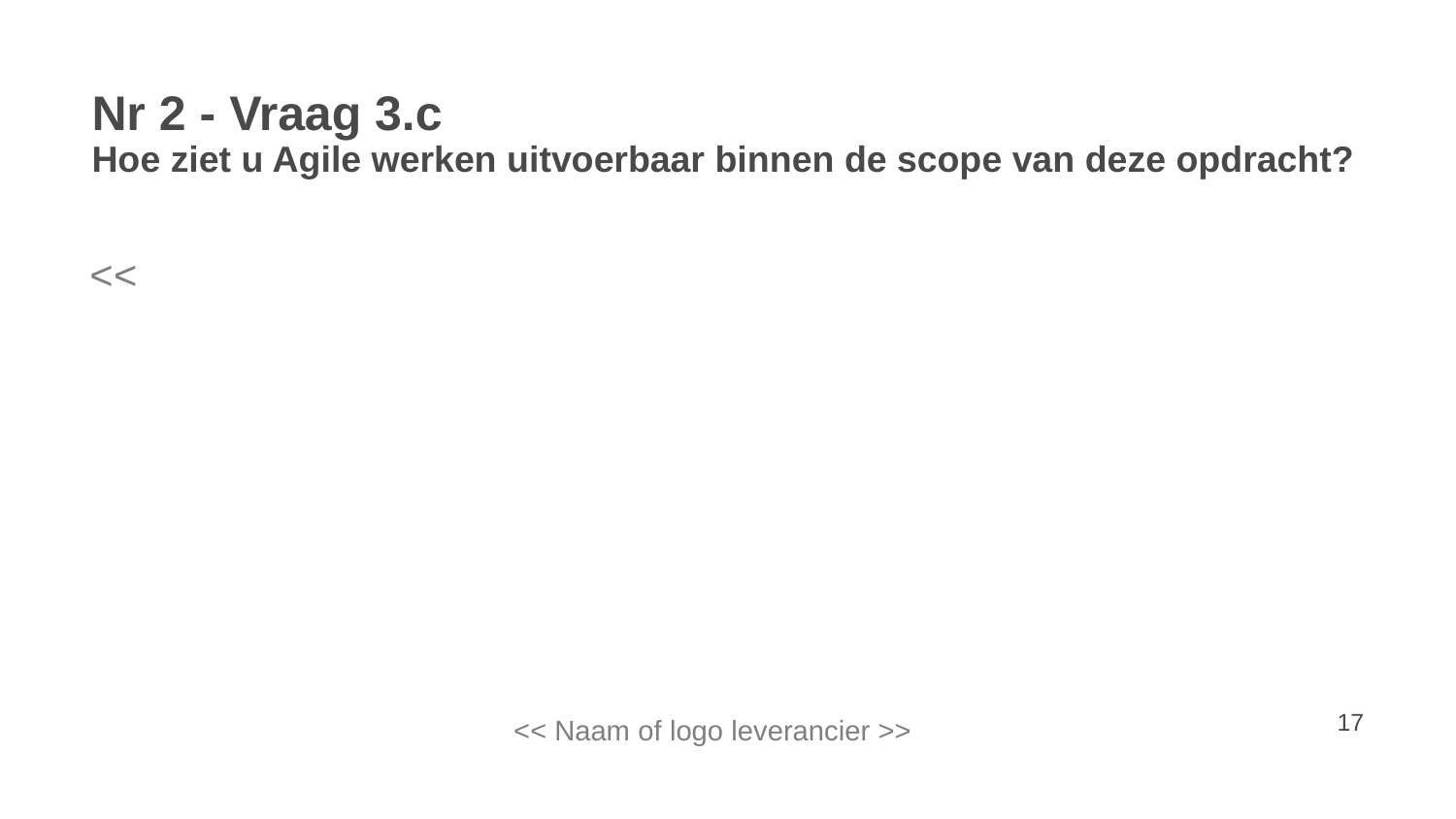

# Nr 2 - Vraag 3.c Hoe ziet u Agile werken uitvoerbaar binnen de scope van deze opdracht?
<<
<< Naam of logo leverancier >>